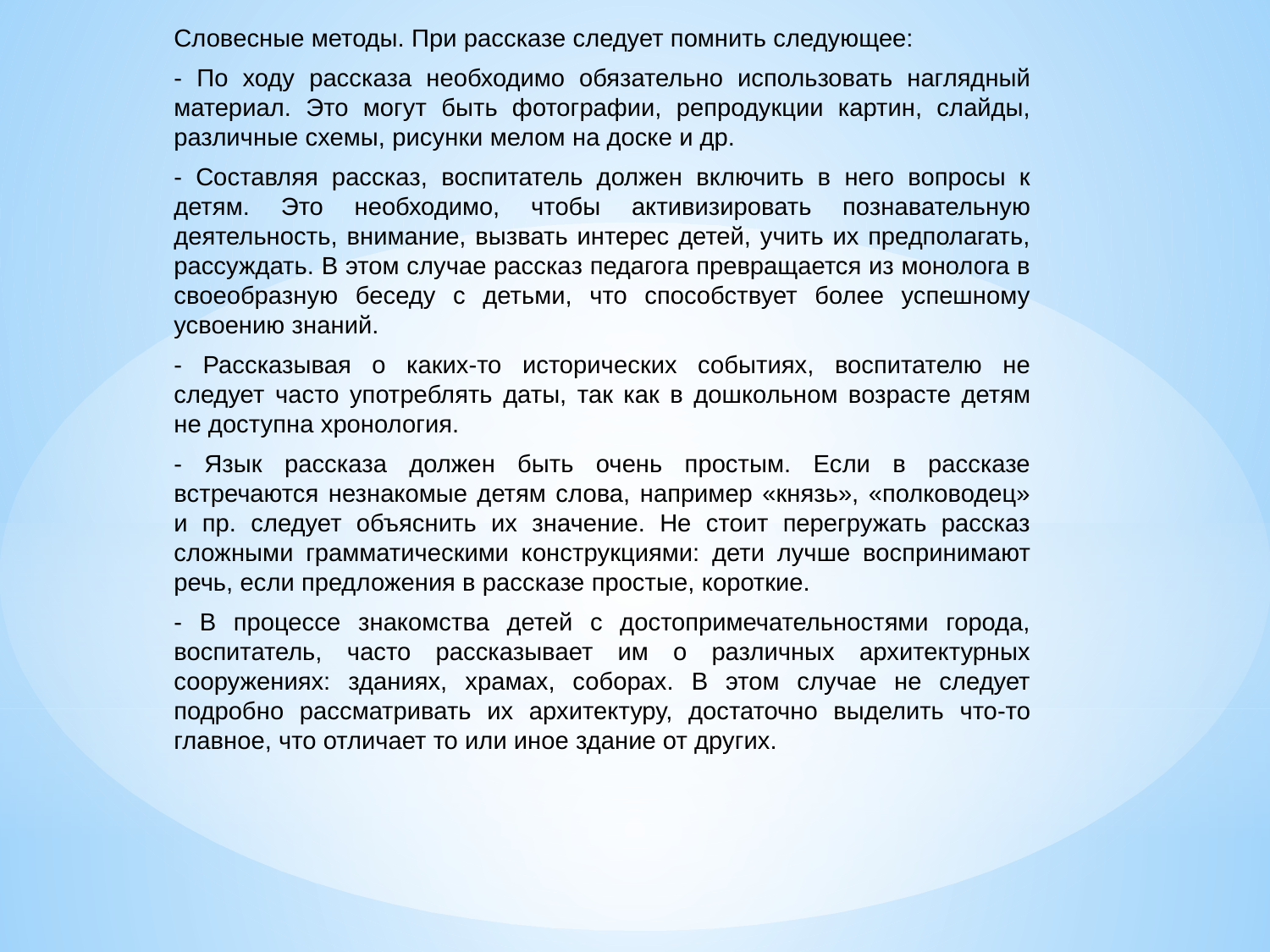

Словесные методы. При рассказе следует помнить следующее:
- По ходу рассказа необходимо обязательно использовать наглядный материал. Это могут быть фотографии, репродукции картин, слайды, различные схемы, рисунки мелом на доске и др.
- Составляя рассказ, воспитатель должен включить в него вопросы к детям. Это необходимо, чтобы активизировать познавательную деятельность, внимание, вызвать интерес детей, учить их предполагать, рассуждать. В этом случае рассказ педагога превращается из монолога в своеобразную беседу с детьми, что способствует более успешному усвоению знаний.
- Рассказывая о каких-то исторических событиях, воспитателю не следует часто употреблять даты, так как в дошкольном возрасте детям не доступна хронология.
- Язык рассказа должен быть очень простым. Если в рассказе встречаются незнакомые детям слова, например «князь», «полководец» и пр. следует объяснить их значение. Не стоит перегружать рассказ сложными грамматическими конструкциями: дети лучше воспринимают речь, если предложения в рассказе простые, короткие.
- В процессе знакомства детей с достопримечательностями города, воспитатель, часто рассказывает им о различных архитектурных сооружениях: зданиях, храмах, соборах. В этом случае не следует подробно рассматривать их архитектуру, достаточно выделить что-то главное, что отличает то или иное здание от других.